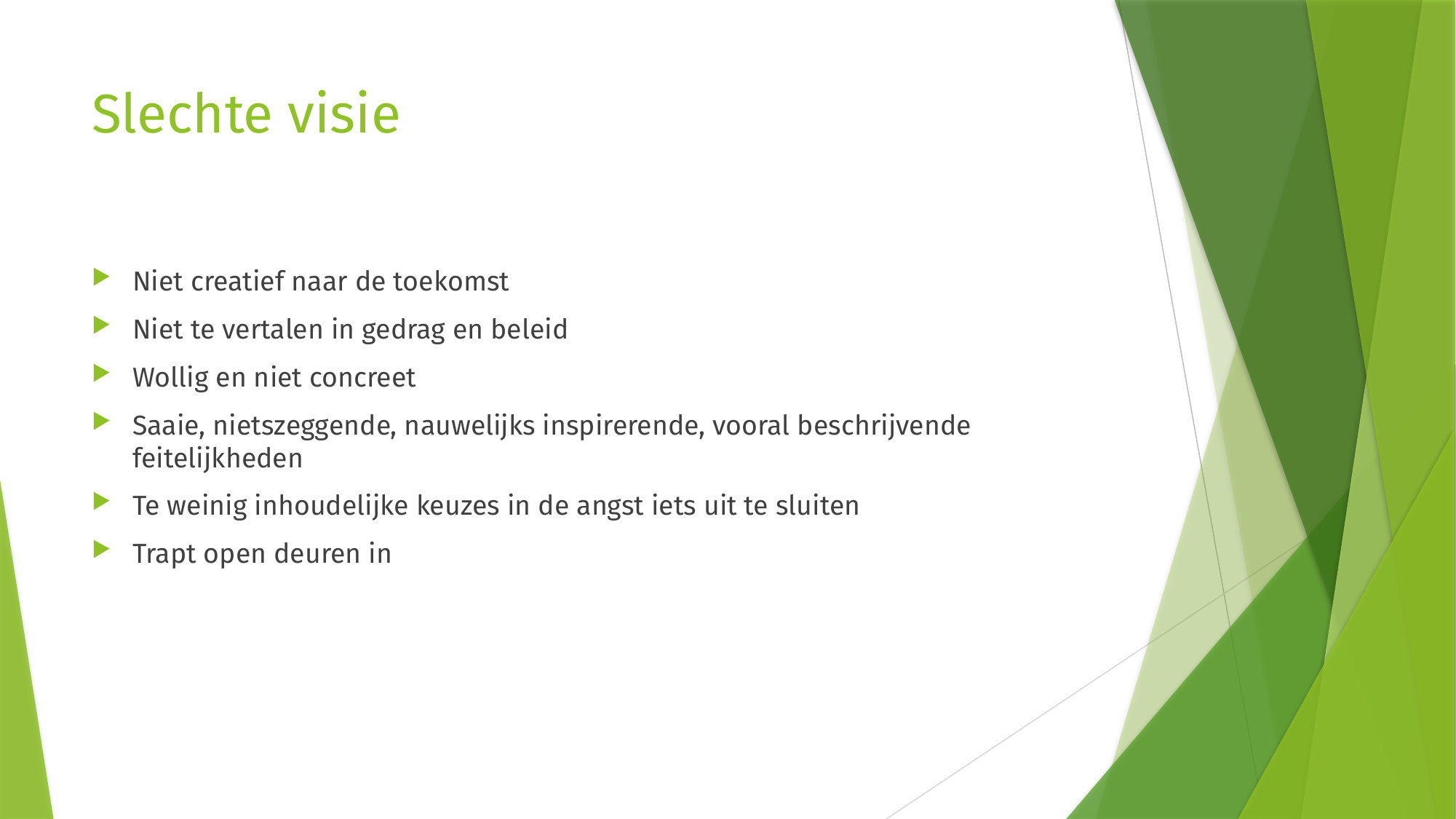

# Slechte visie
Niet creatief naar de toekomst
Niet te vertalen in gedrag en beleid
Wollig en niet concreet
Saaie, nietszeggende, nauwelijks inspirerende, vooral beschrijvende feitelijkheden
Te weinig inhoudelijke keuzes in de angst iets uit te sluiten
Trapt open deuren in